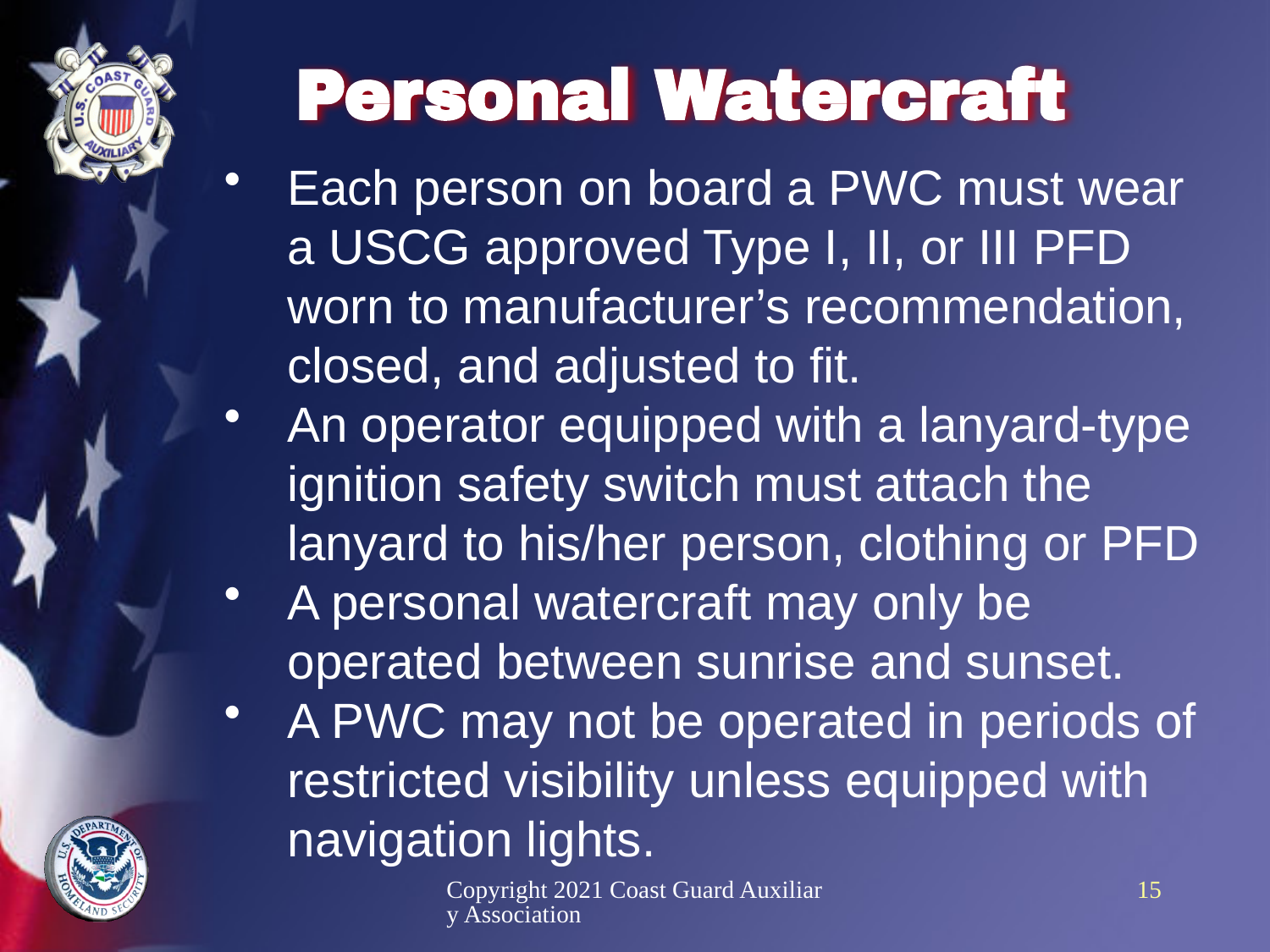

# Personal Watercraft
Each person on board a PWC must wear a USCG approved Type I, II, or III PFD worn to manufacturer’s recommendation, closed, and adjusted to fit.
An operator equipped with a lanyard-type ignition safety switch must attach the lanyard to his/her person, clothing or PFD
A personal watercraft may only be operated between sunrise and sunset.
A PWC may not be operated in periods of restricted visibility unless equipped with navigation lights.
Copyright 2021 Coast Guard Auxiliary Association
15